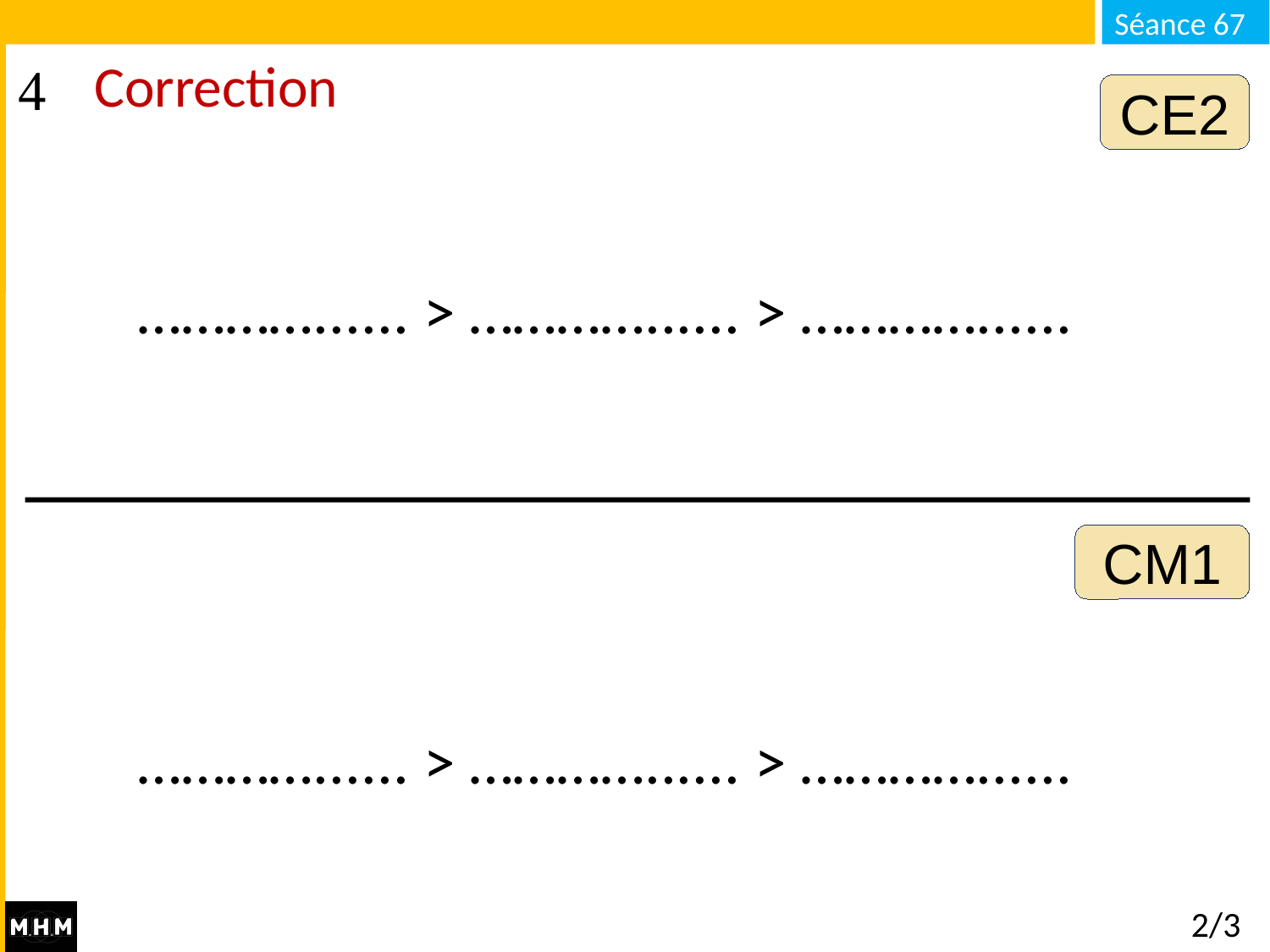

Correction
CE2
…………...... > …………...... > …………......

CM1
…………...... > …………...... > …………......
# 2/3